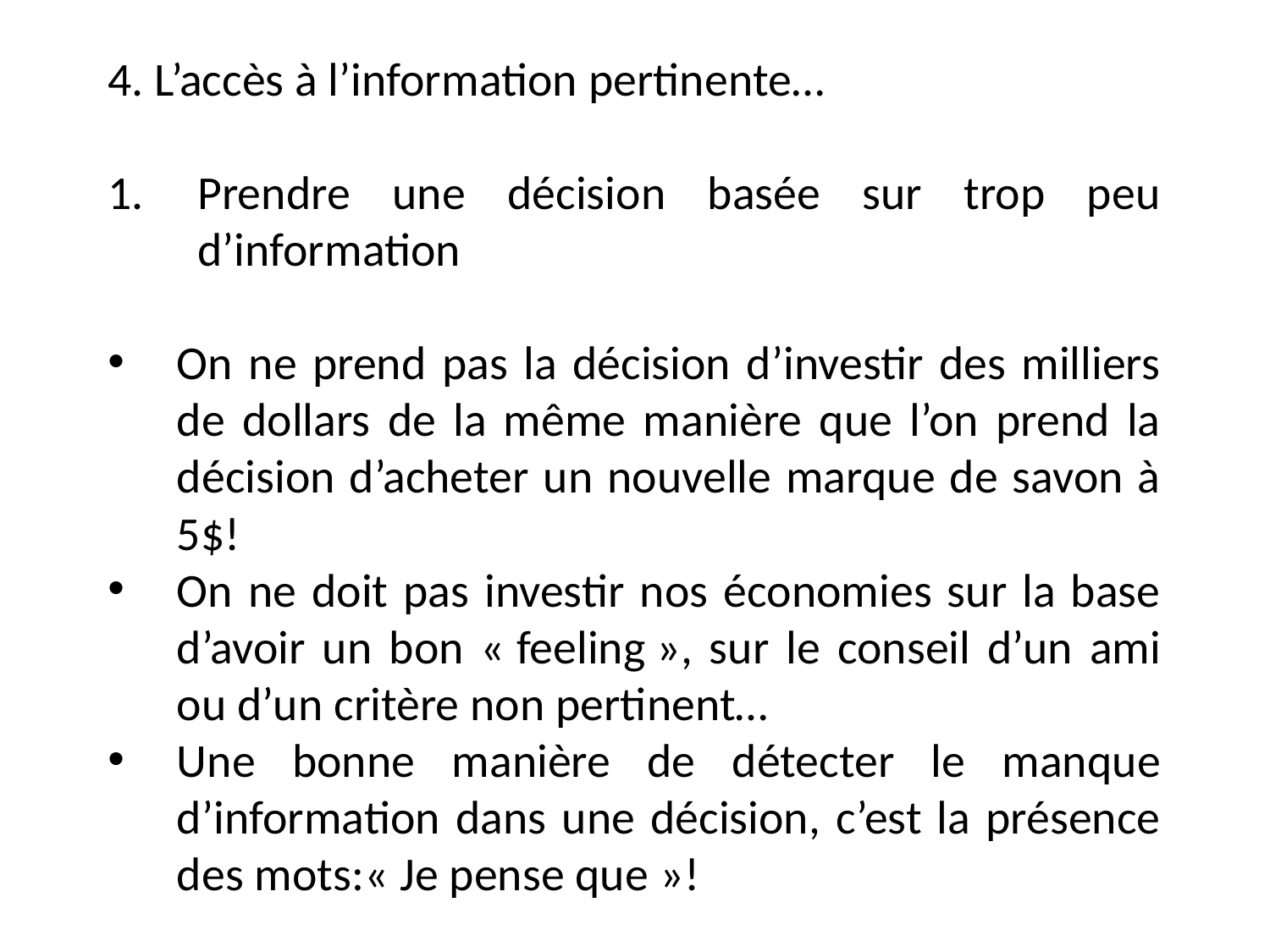

4. L’accès à l’information pertinente…

Prendre une décision basée sur trop peu d’information

On ne prend pas la décision d’investir des milliers de dollars de la même manière que l’on prend la décision d’acheter un nouvelle marque de savon à 5$!
On ne doit pas investir nos économies sur la base d’avoir un bon « feeling », sur le conseil d’un ami ou d’un critère non pertinent…
Une bonne manière de détecter le manque d’information dans une décision, c’est la présence des mots:« Je pense que »!